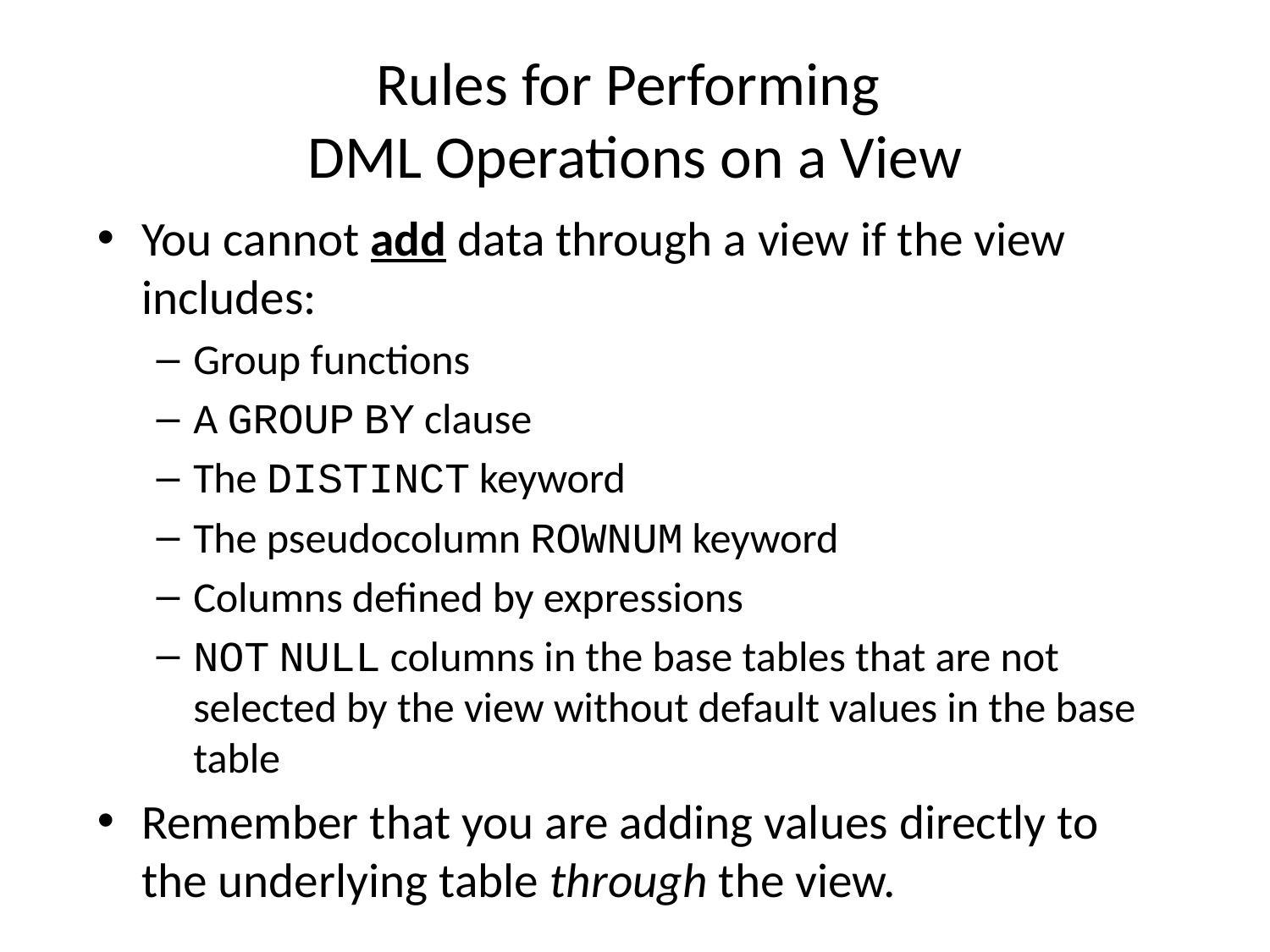

# Rules for Performing DML Operations on a View
You cannot add data through a view if the view includes:
Group functions
A GROUP BY clause
The DISTINCT keyword
The pseudocolumn ROWNUM keyword
Columns defined by expressions
NOT NULL columns in the base tables that are not selected by the view without default values in the base table
Remember that you are adding values directly to the underlying table through the view.